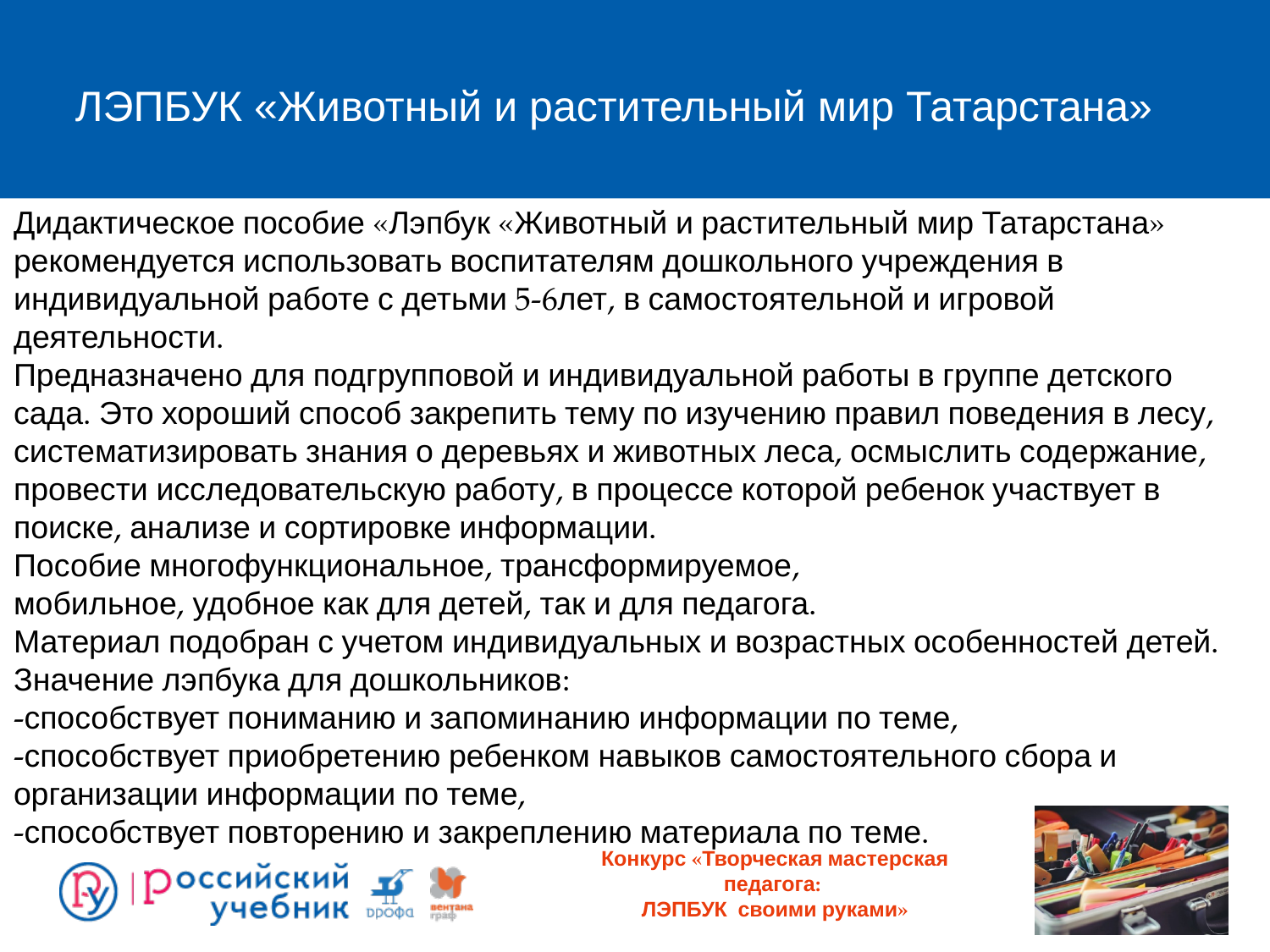

# ЛЭПБУК «Животный и растительный мир Татарстана»
Дидактическое пособие «Лэпбук «Животный и растительный мир Татарстана» рекомендуется использовать воспитателям дошкольного учреждения в индивидуальной работе с детьми 5-6лет, в самостоятельной и игровой деятельности.
Предназначено для подгрупповой и индивидуальной работы в группе детского сада. Это хороший способ закрепить тему по изучению правил поведения в лесу, систематизировать знания о деревьях и животных леса, осмыслить содержание, провести исследовательскую работу, в процессе которой ребенок участвует в поиске, анализе и сортировке информации.
Пособие многофункциональное, трансформируемое,
мобильное, удобное как для детей, так и для педагога.
Материал подобран с учетом индивидуальных и возрастных особенностей детей.
Значение лэпбука для дошкольников:
-способствует пониманию и запоминанию информации по теме,
-способствует приобретению ребенком навыков самостоятельного сбора и организации информации по теме,
-способствует повторению и закреплению материала по теме.